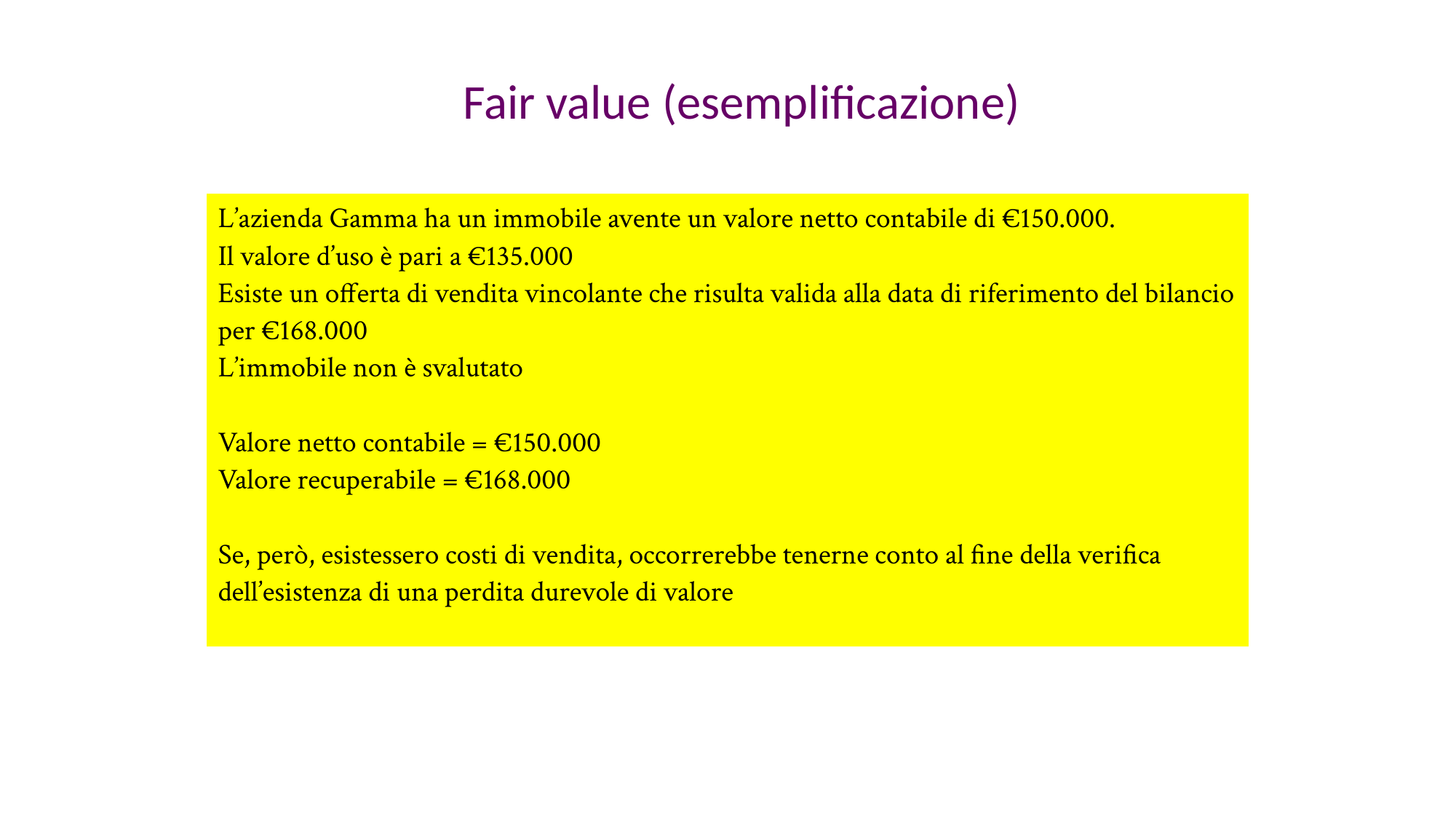

Fair value (esemplificazione)

| L’azienda Gamma ha un immobile avente un valore netto contabile di €150.000. Il valore d’uso è pari a €135.000 Esiste un offerta di vendita vincolante che risulta valida alla data di riferimento del bilancio per €168.000 L’immobile non è svalutato   Valore netto contabile = €150.000 Valore recuperabile = €168.000 Se, però, esistessero costi di vendita, occorrerebbe tenerne conto al fine della verifica dell’esistenza di una perdita durevole di valore |
| --- |